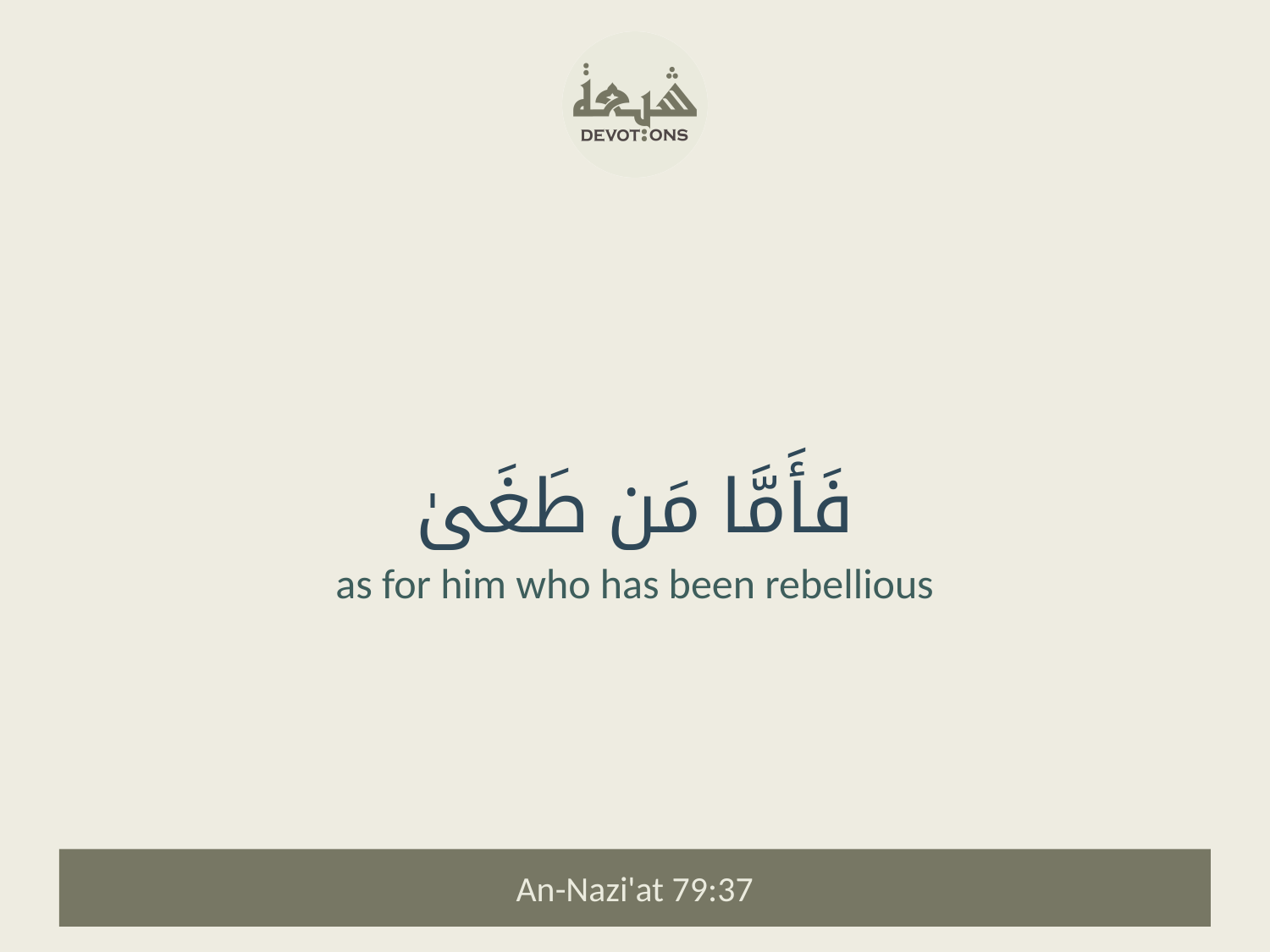

فَأَمَّا مَن طَغَىٰ
as for him who has been rebellious
An-Nazi'at 79:37